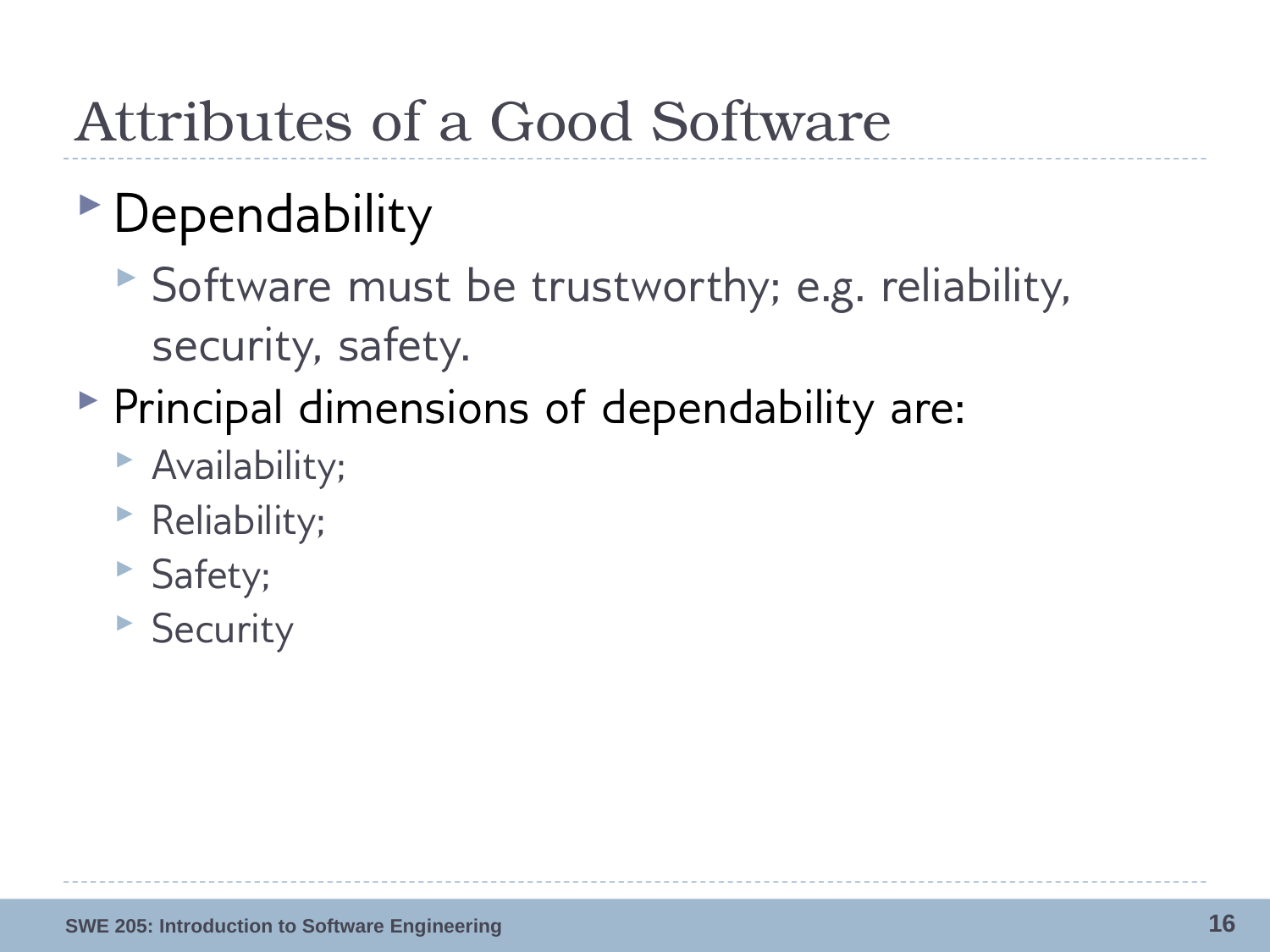

# Attributes of a Good Software
Dependability
Software must be trustworthy; e.g. reliability, security, safety.
Principal dimensions of dependability are:
Availability;
Reliability;
Safety;
Security

16